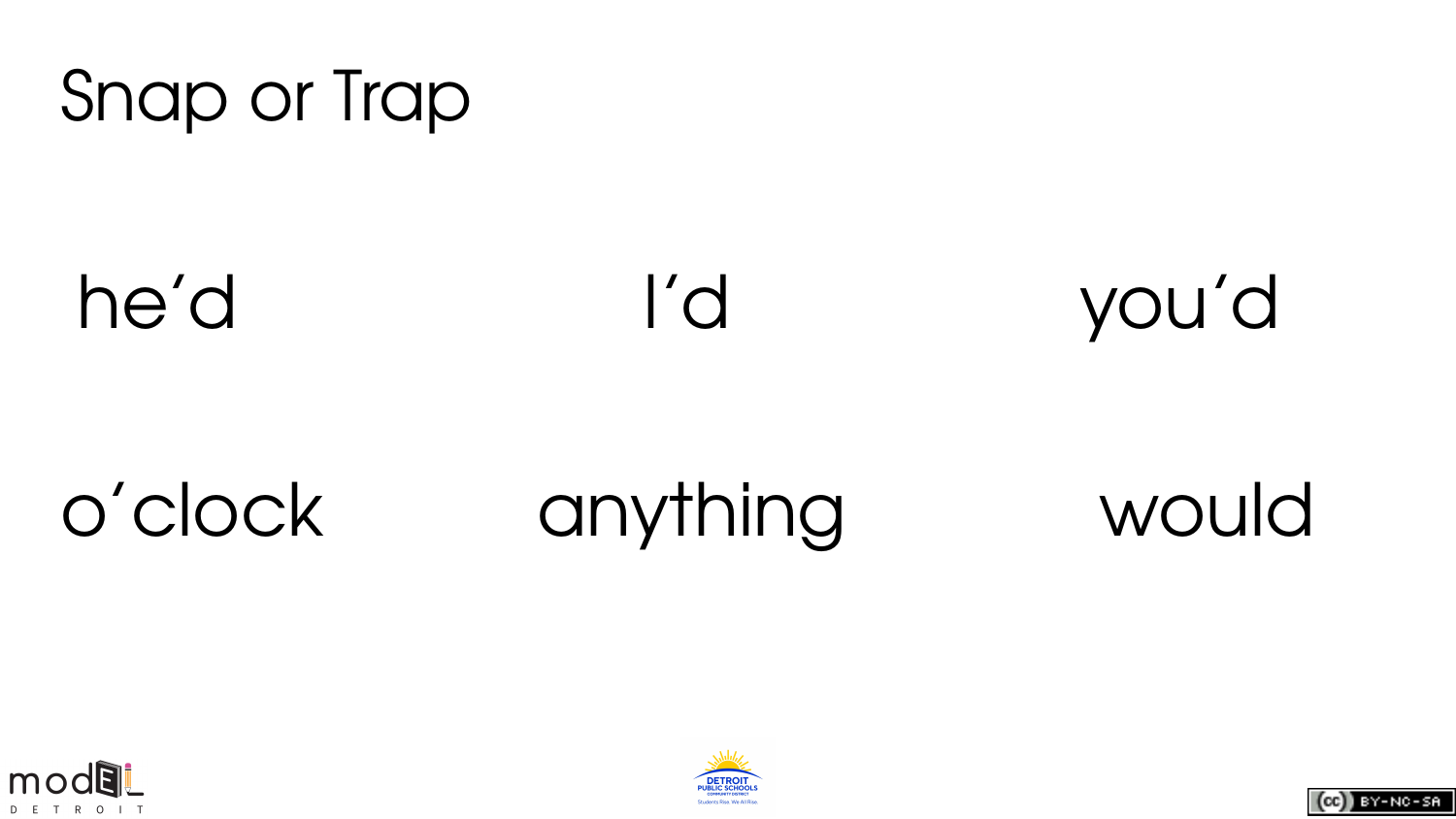

# Snap or Trap

 he’d			I’d			you’d

o’clock		  anything		 would